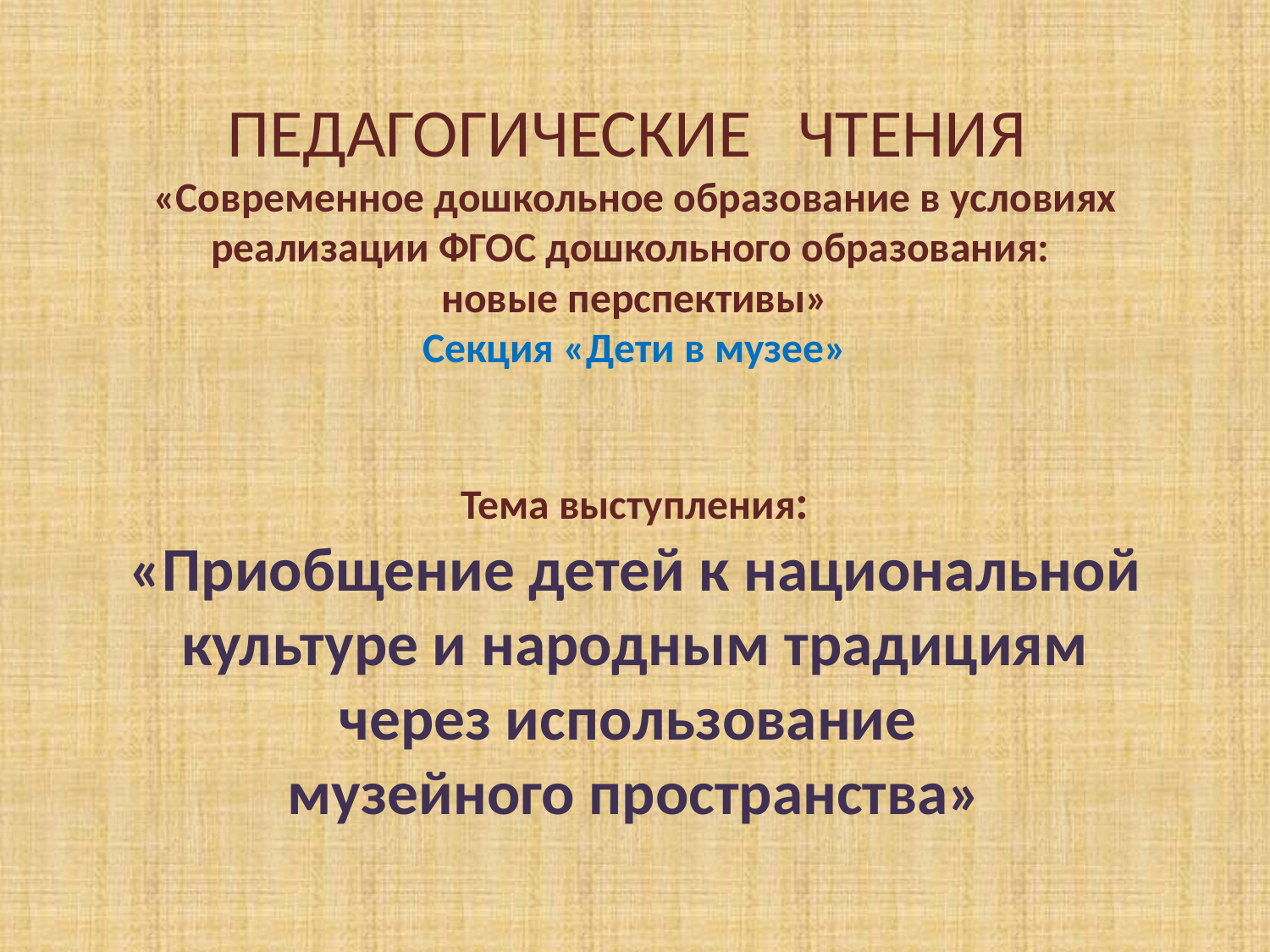

# ПЕДАГОГИЧЕСКИЕ   ЧТЕНИЯ «Современное дошкольное образование в условиях реализации ФГОС дошкольного образования: новые перспективы» Секция «Дети в музее» Тема выступления: «Приобщение детей к национальной культуре и народным традициям через использование музейного пространства»